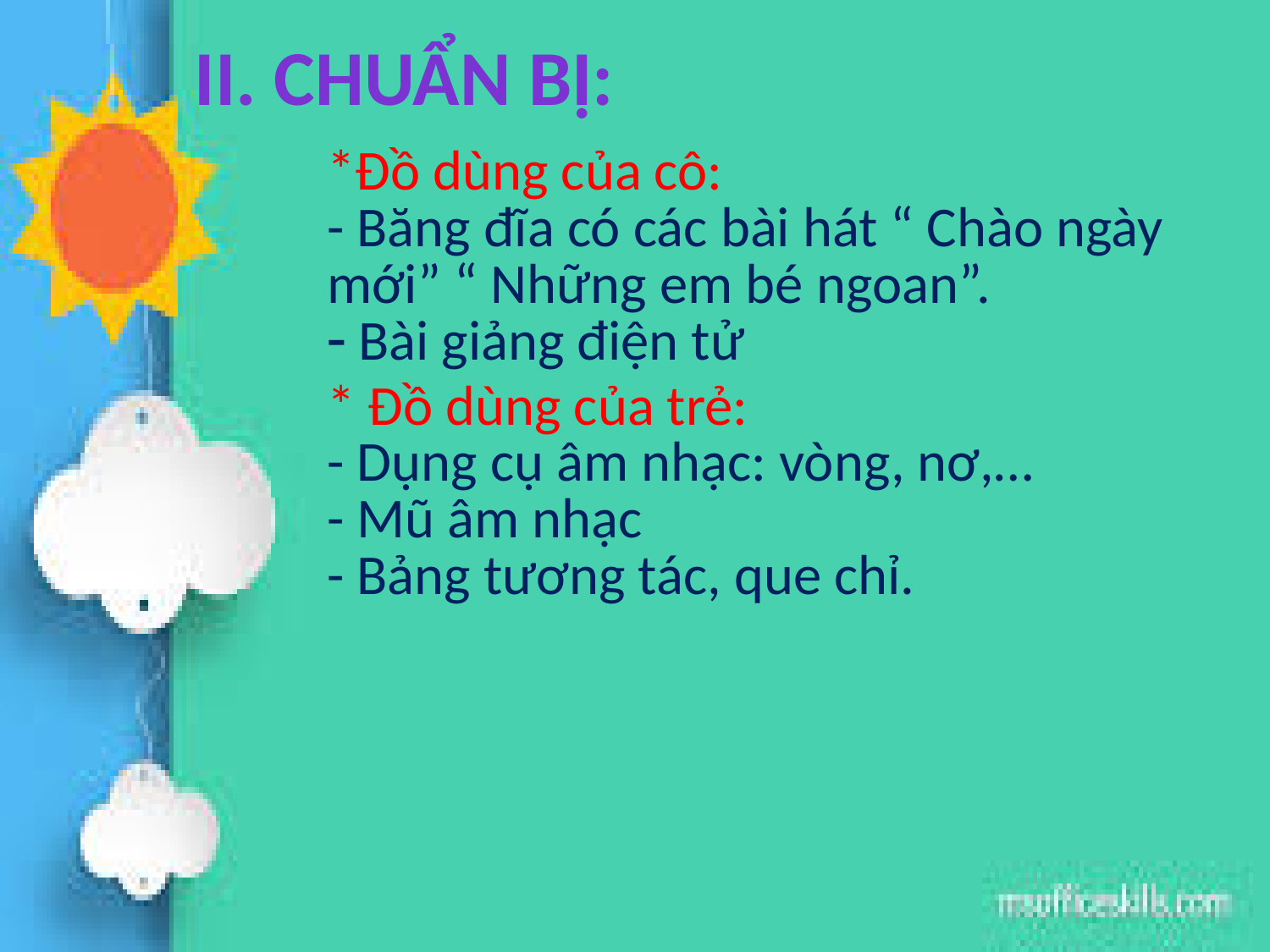

II. Chuẩn bị:
| \*Đồ dùng của cô: - Băng đĩa có các bài hát “ Chào ngày mới” “ Những em bé ngoan”. Bài giảng điện tử \* Đồ dùng của trẻ: - Dụng cụ âm nhạc: vòng, nơ,… - Mũ âm nhạc - Bảng tương tác, que chỉ. |
| --- |